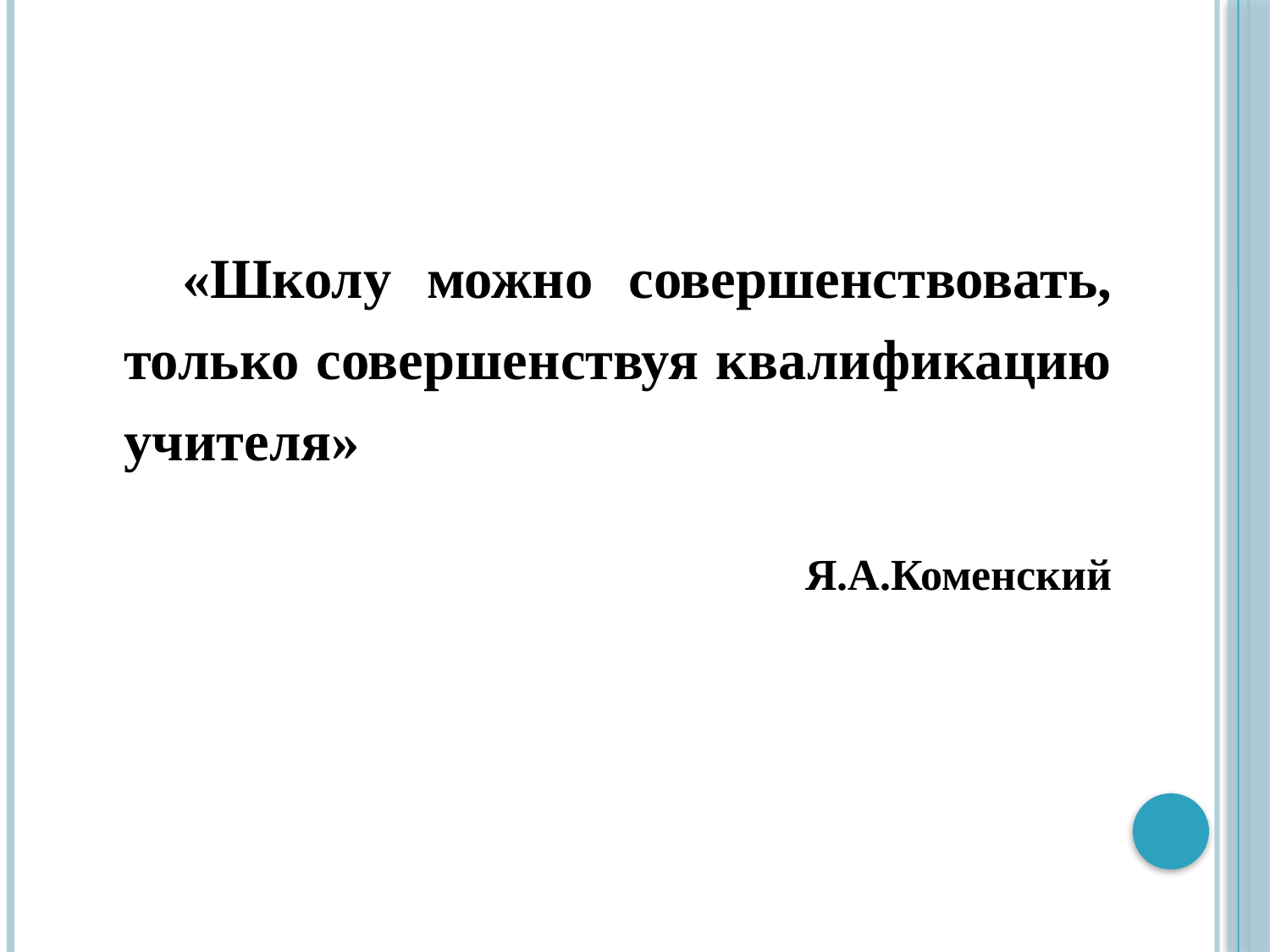

#
   «Школу можно совершенствовать, только совершенствуя квалификацию учителя»
                                                                         Я.А.Коменский